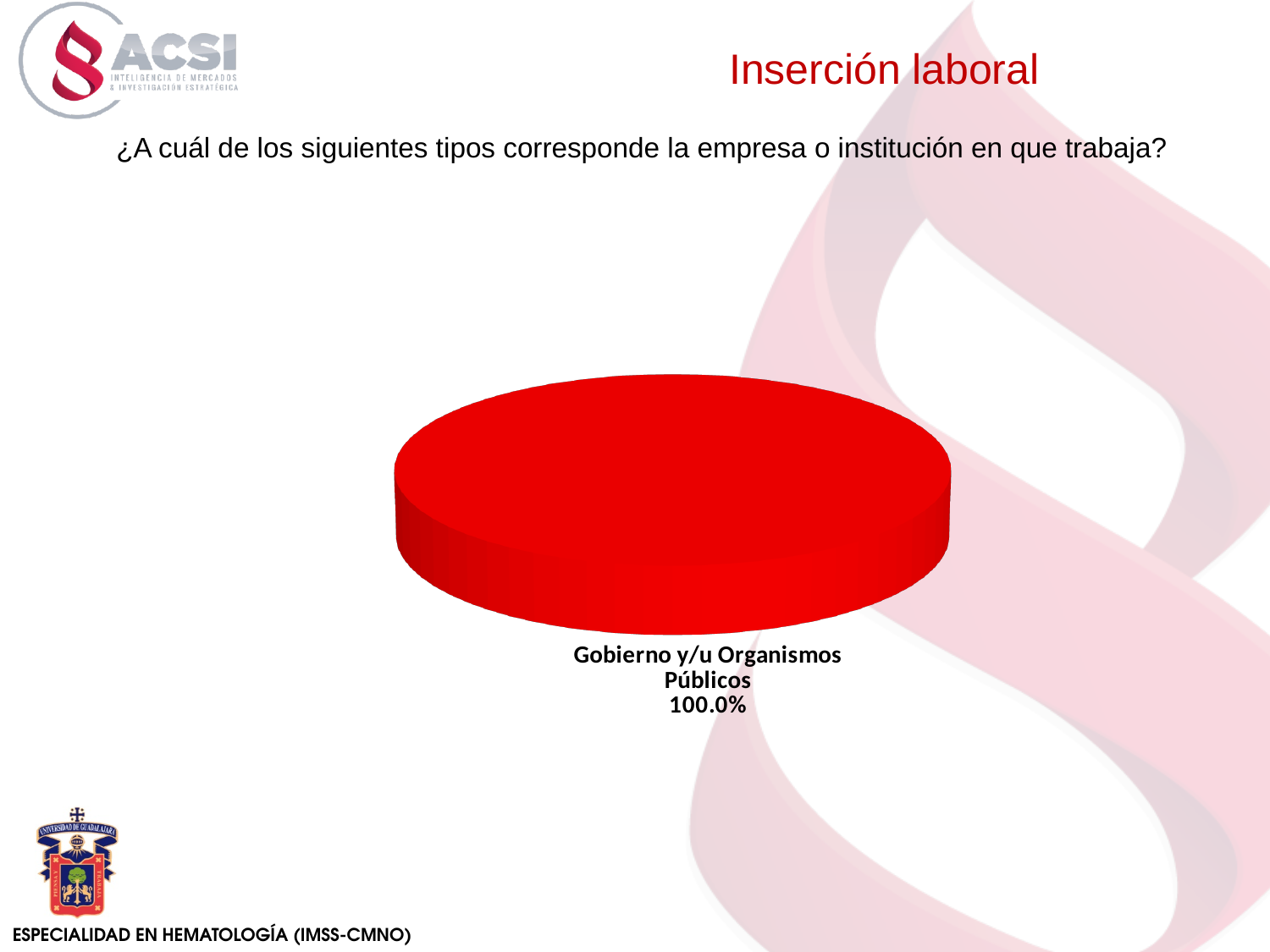

Inserción laboral
¿A cuál de los siguientes tipos corresponde la empresa o institución en que trabaja?

[unsupported chart]